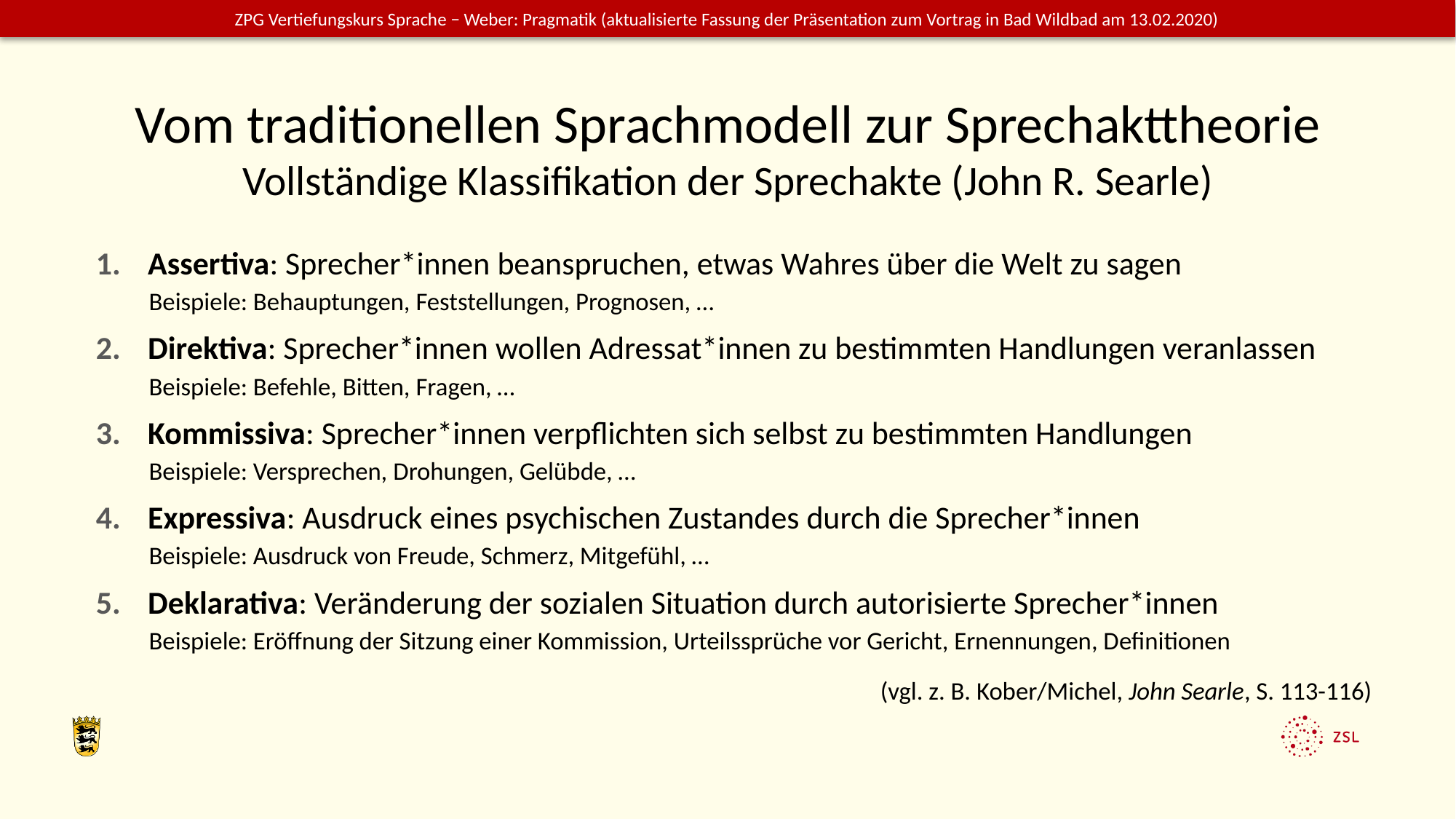

# Vom traditionellen Sprachmodell zur Sprechakttheorie Vollständige Klassifikation der Sprechakte (John R. Searle)
Assertiva: Sprecher*innen beanspruchen, etwas Wahres über die Welt zu sagen
Beispiele: Behauptungen, Feststellungen, Prognosen, …
Direktiva: Sprecher*innen wollen Adressat*innen zu bestimmten Handlungen veranlassen
Beispiele: Befehle, Bitten, Fragen, …
Kommissiva: Sprecher*innen verpflichten sich selbst zu bestimmten Handlungen
Beispiele: Versprechen, Drohungen, Gelübde, …
Expressiva: Ausdruck eines psychischen Zustandes durch die Sprecher*innen
Beispiele: Ausdruck von Freude, Schmerz, Mitgefühl, …
Deklarativa: Veränderung der sozialen Situation durch autorisierte Sprecher*innen
Beispiele: Eröffnung der Sitzung einer Kommission, Urteilssprüche vor Gericht, Ernennungen, Definitionen
(vgl. z. B. Kober/Michel, John Searle, S. 113-116)